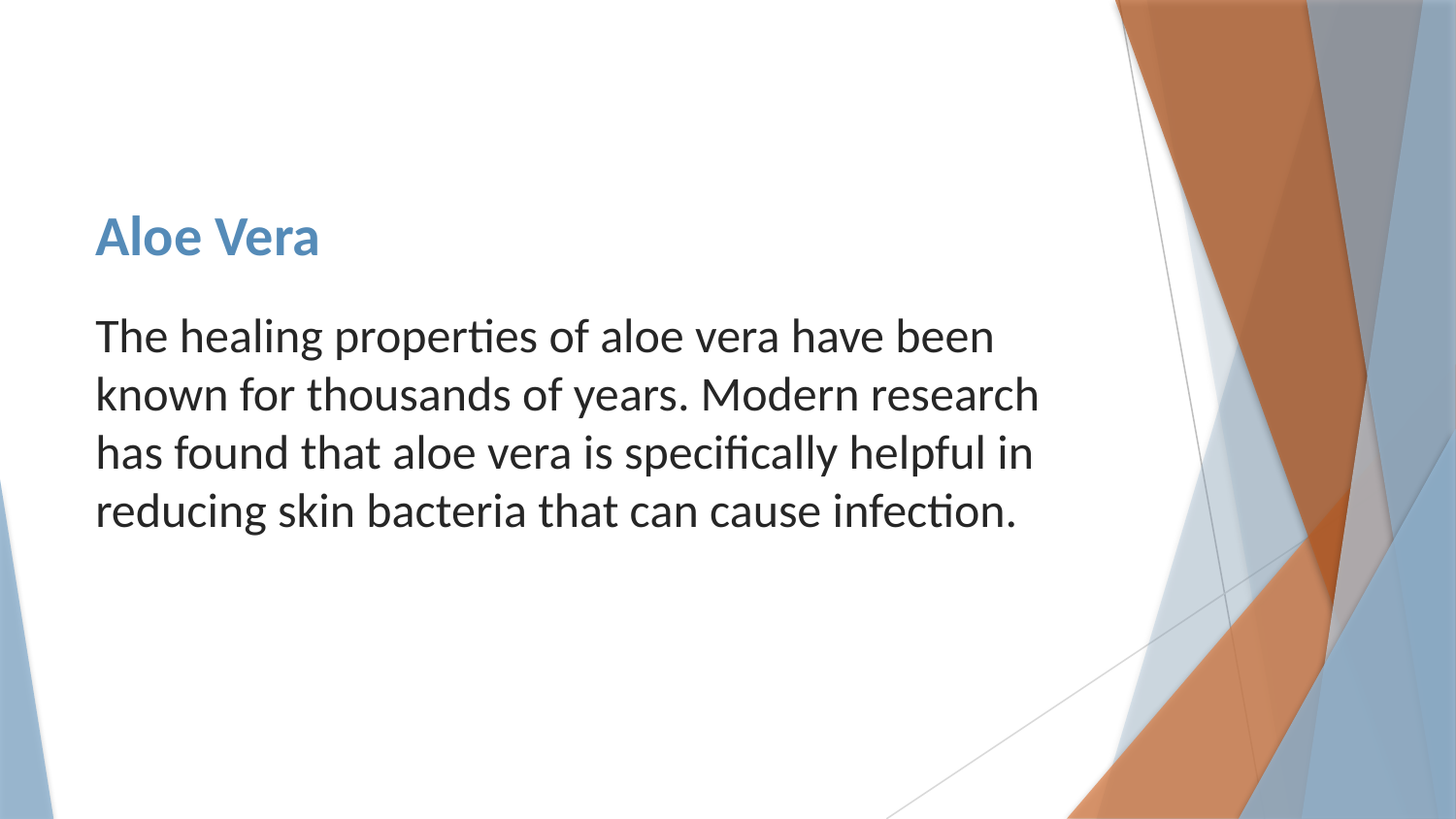

# Aloe Vera
The healing properties of aloe vera have been known for thousands of years. Modern research has found that aloe vera is specifically helpful in reducing skin bacteria that can cause infection.